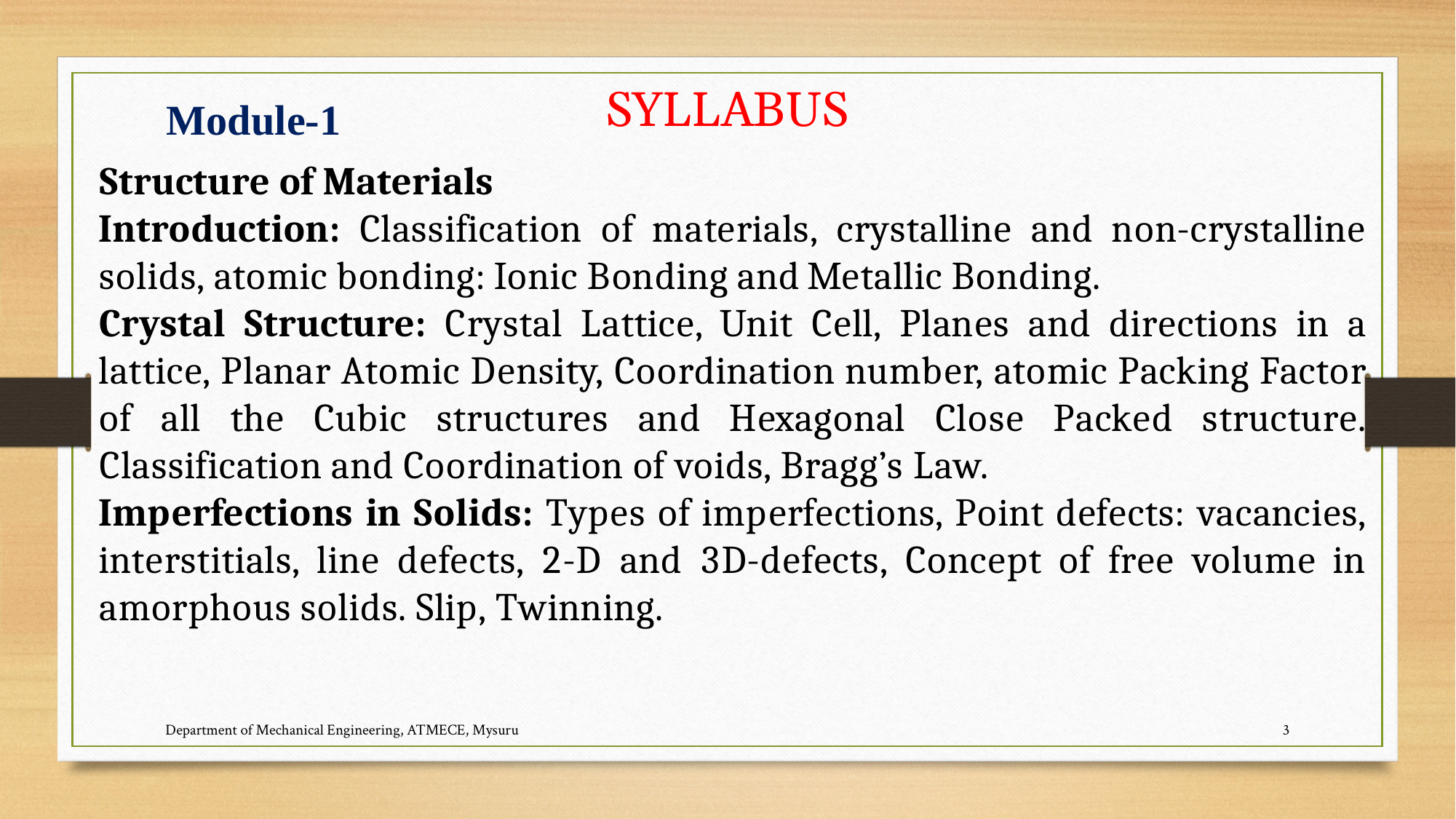

SYLLABUS
Module-1
Structure of Materials
Introduction: Classification of materials, crystalline and non-crystalline solids, atomic bonding: Ionic Bonding and Metallic Bonding.
Crystal Structure: Crystal Lattice, Unit Cell, Planes and directions in a lattice, Planar Atomic Density, Coordination number, atomic Packing Factor of all the Cubic structures and Hexagonal Close Packed structure. Classification and Coordination of voids, Bragg’s Law.
Imperfections in Solids: Types of imperfections, Point defects: vacancies, interstitials, line defects, 2-D and 3D-defects, Concept of free volume in amorphous solids. Slip, Twinning.

Department of Mechanical Engineering, ATMECE, Mysuru
3